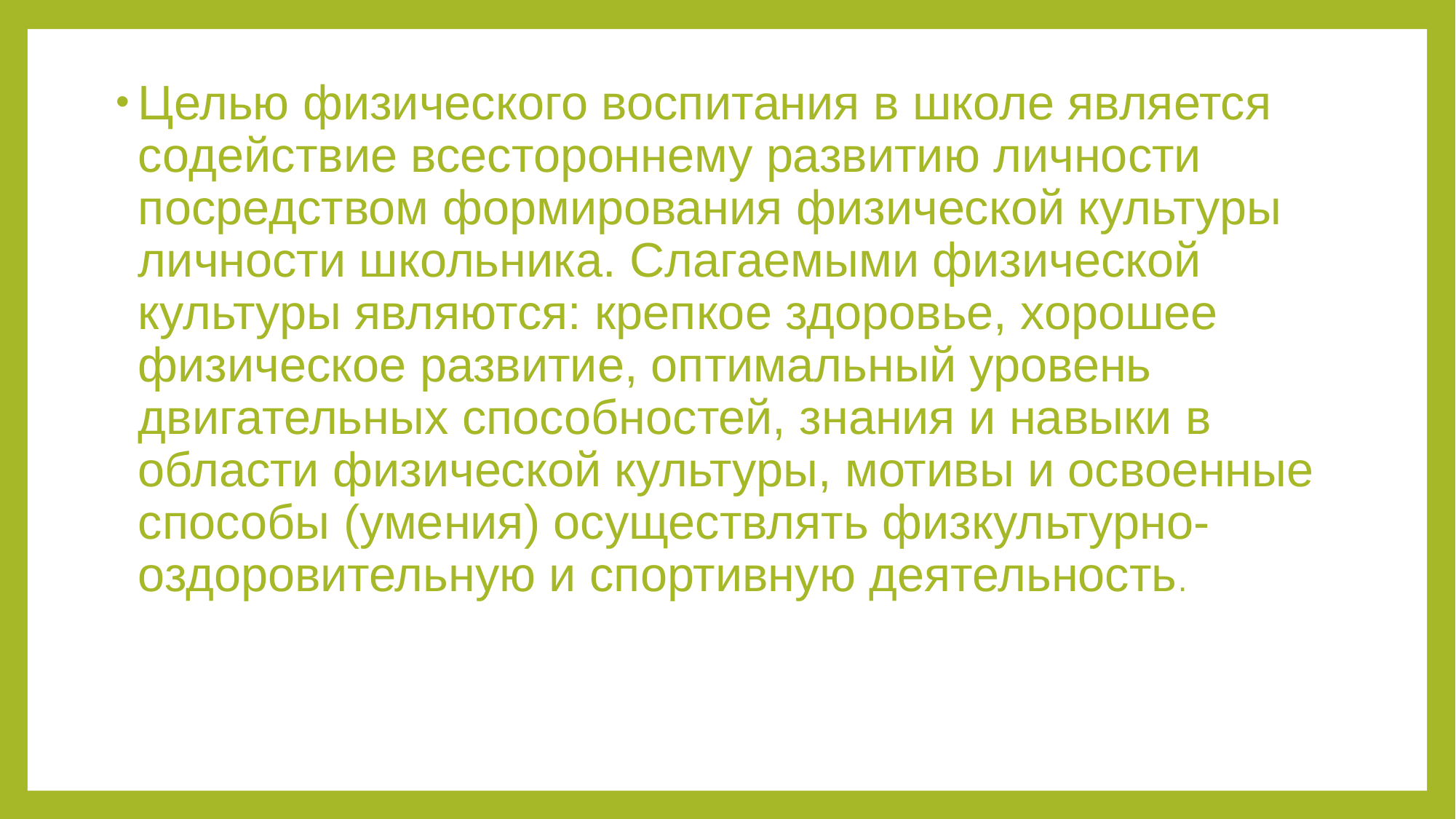

Целью физического воспитания в школе является содействие всестороннему развитию личности посредством формирования физической культуры личности школьника. Слагаемыми физической культуры являются: крепкое здоровье, хорошее физическое развитие, оптимальный уровень двигательных способностей, знания и навыки в области физической культуры, мотивы и освоенные способы (умения) осуществлять физкультурно- оздоровительную и спортивную деятельность.